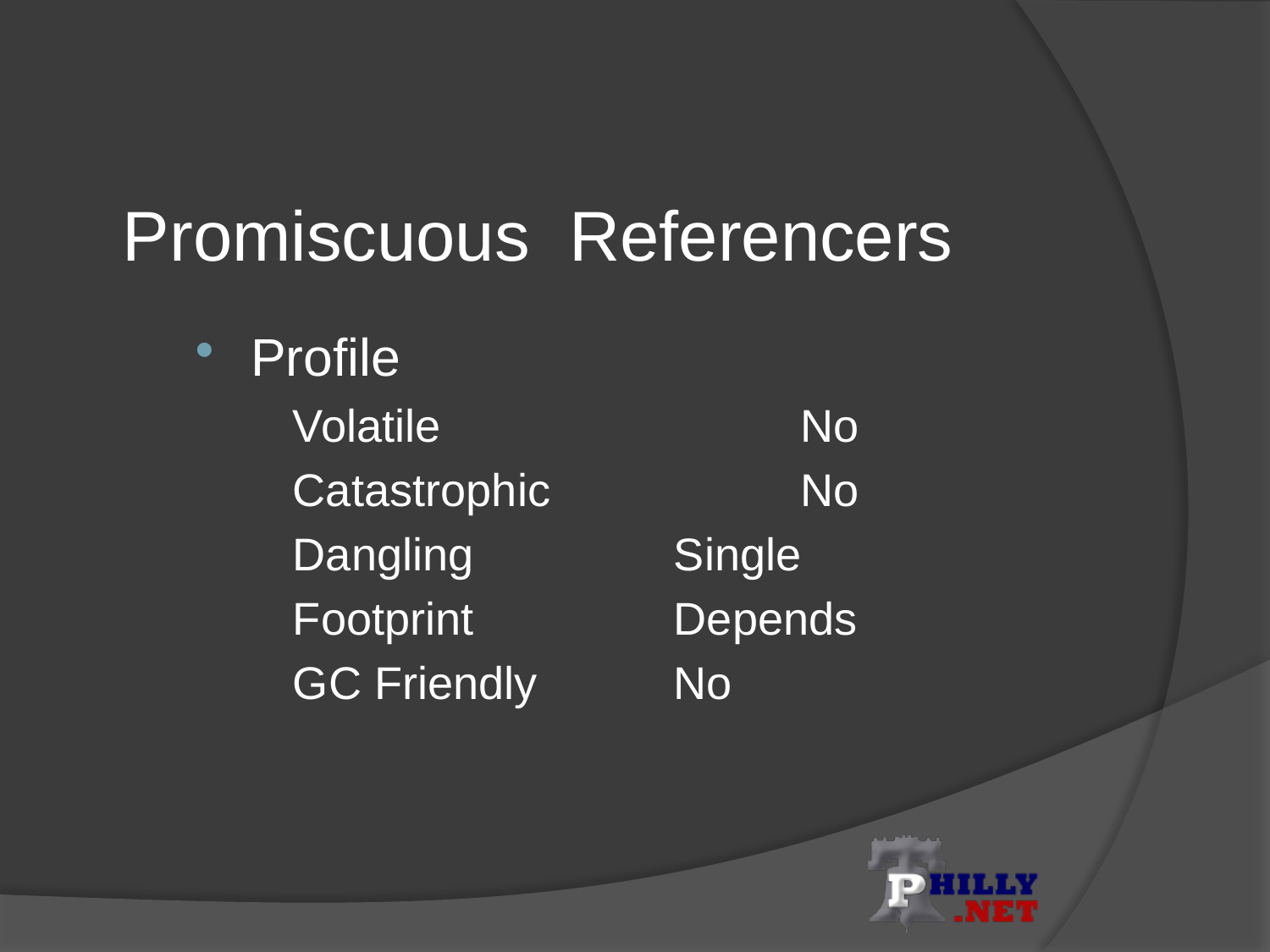

# Promiscuous  Referencers
Profile
	Volatile			No
	Catastrophic		No
	Dangling		Single
	Footprint		Depends
	GC Friendly		No